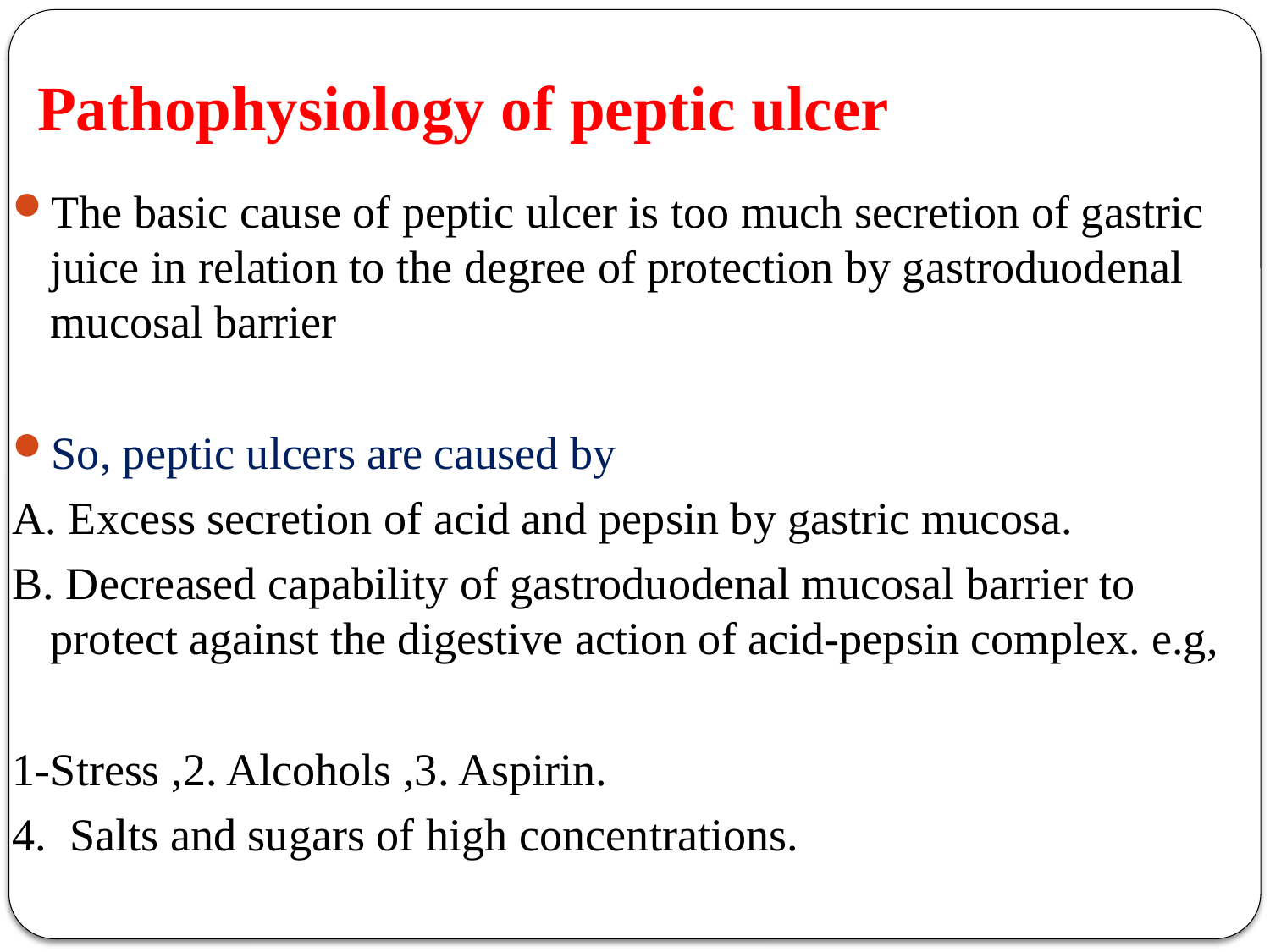

# Pathophysiology of peptic ulcer
The basic cause of peptic ulcer is too much secretion of gastric juice in relation to the degree of protection by gastroduodenal mucosal barrier

So, peptic ulcers are caused by
A. Excess secretion of acid and pepsin by gastric mucosa.
B. Decreased capability of gastroduodenal mucosal barrier to protect against the digestive action of acid-pepsin complex. e.g,

1-Stress ,2. Alcohols ,3. Aspirin.
4.  Salts and sugars of high concentrations.